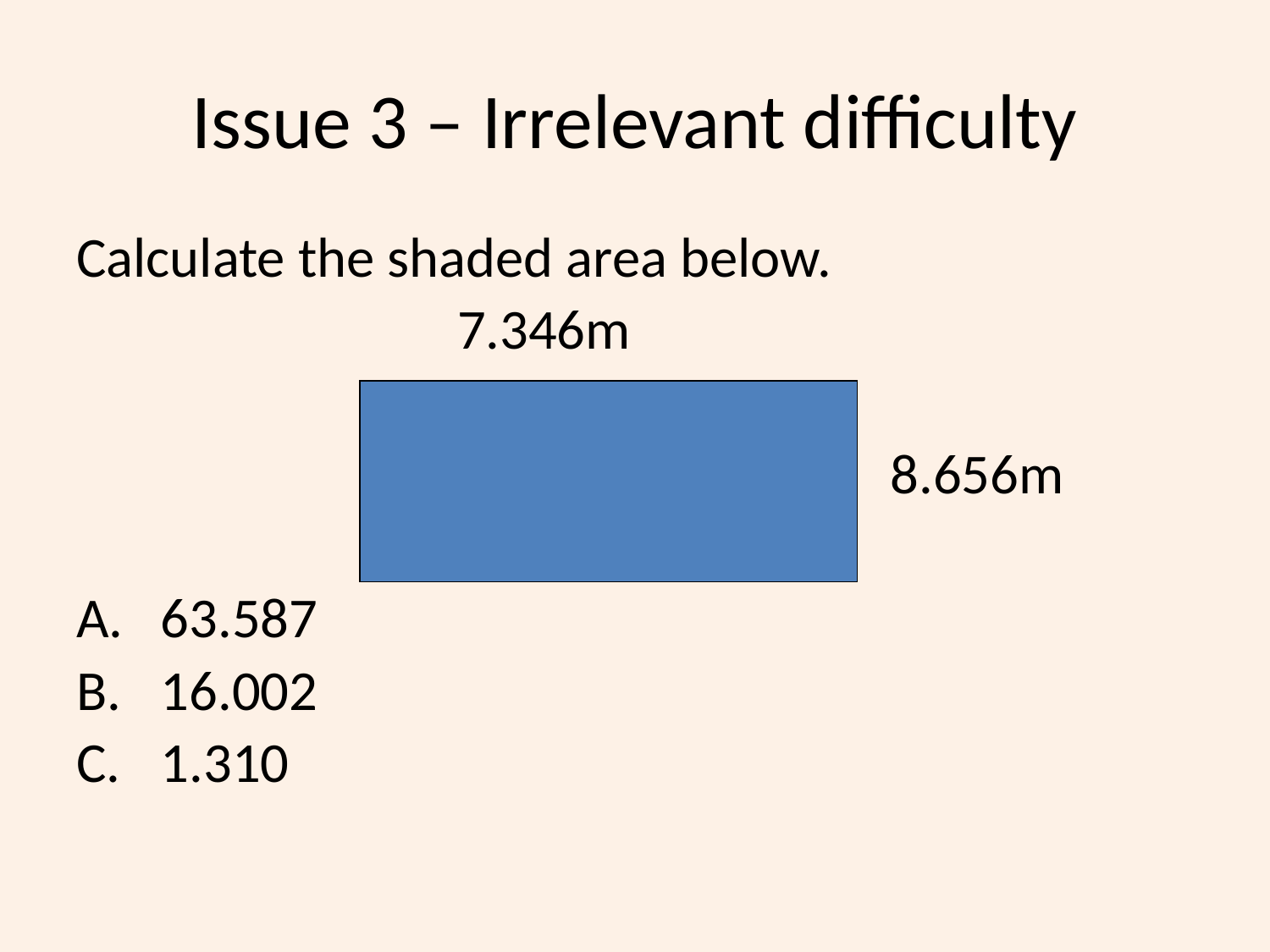

# Issue 3 – Irrelevant difficulty
Calculate the shaded area below.
                              7.346m

                                                   4.295   8.656m

63.587
16.002
1.310